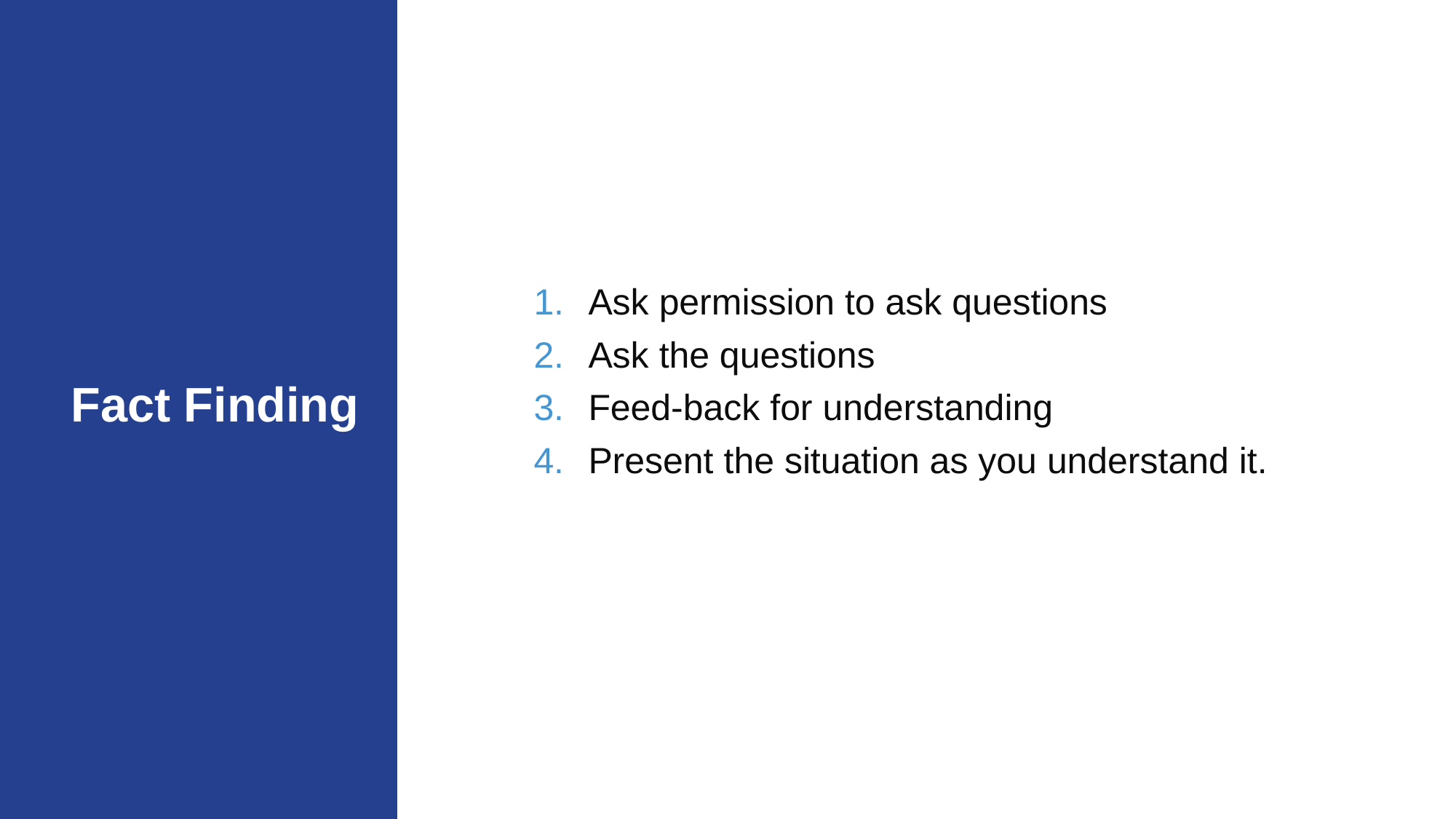

Ask permission to ask questions
Ask the questions
Feed-back for understanding
Present the situation as you understand it.

# Fact Finding